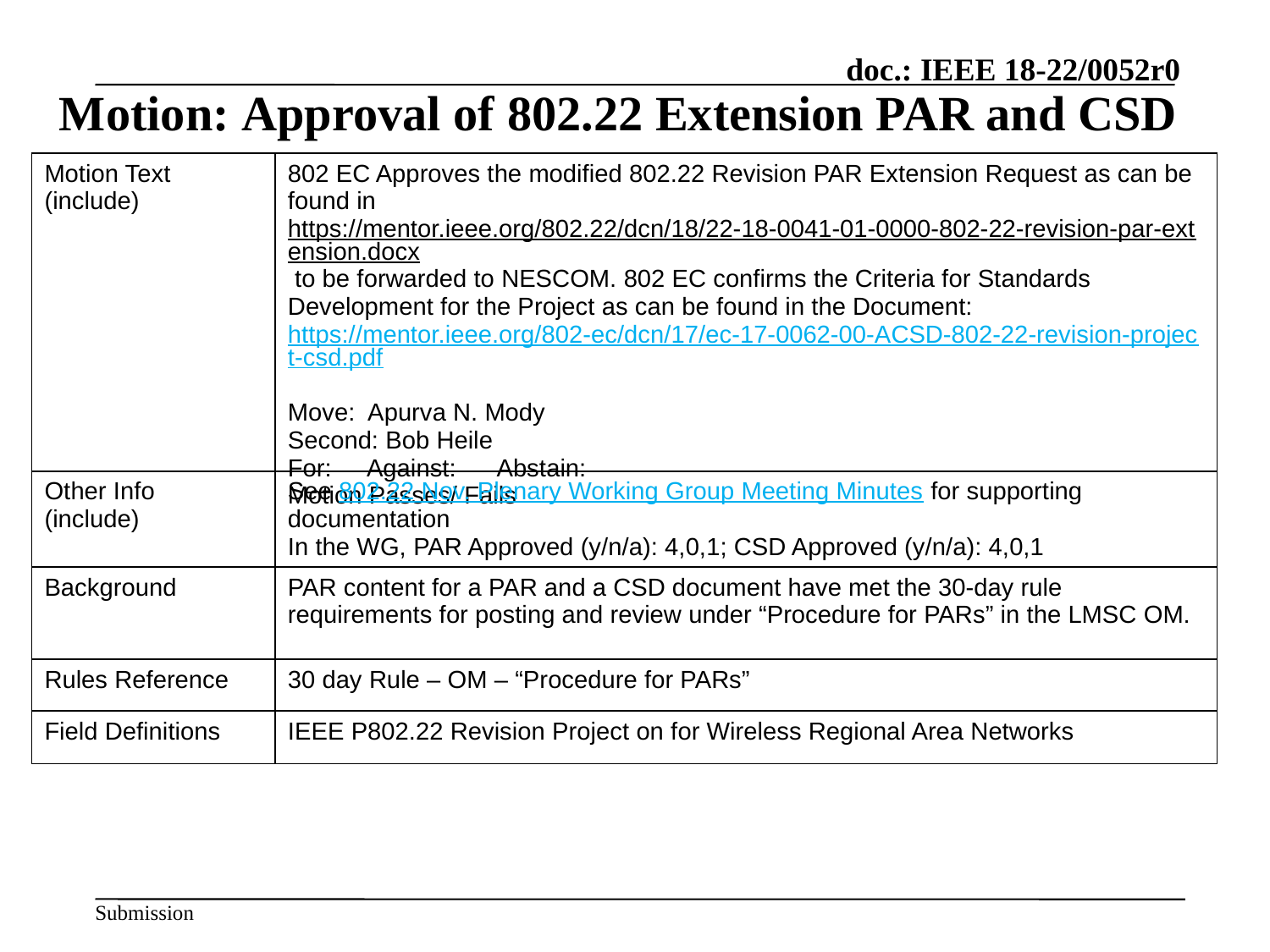

# Motion: Approval of 802.22 Extension PAR and CSD
| Motion Text (include) | 802 EC Approves the modified 802.22 Revision PAR Extension Request as can be found in https://mentor.ieee.org/802.22/dcn/18/22-18-0041-01-0000-802-22-revision-par-extension.docx to be forwarded to NESCOM. 802 EC confirms the Criteria for Standards Development for the Project as can be found in the Document: https://mentor.ieee.org/802-ec/dcn/17/ec-17-0062-00-ACSD-802-22-revision-project-csd.pdf Move: Apurva N. Mody Second: Bob Heile For: Against: Abstain: Motion Passes/ Fails |
| --- | --- |
| Other Info (include) | See 802.22 Nov. Plenary Working Group Meeting Minutes for supporting documentation In the WG, PAR Approved (y/n/a): 4,0,1; CSD Approved (y/n/a): 4,0,1 |
| Background | PAR content for a PAR and a CSD document have met the 30-day rule requirements for posting and review under “Procedure for PARs” in the LMSC OM. |
| Rules Reference | 30 day Rule – OM – “Procedure for PARs” |
| Field Definitions | IEEE P802.22 Revision Project on for Wireless Regional Area Networks |